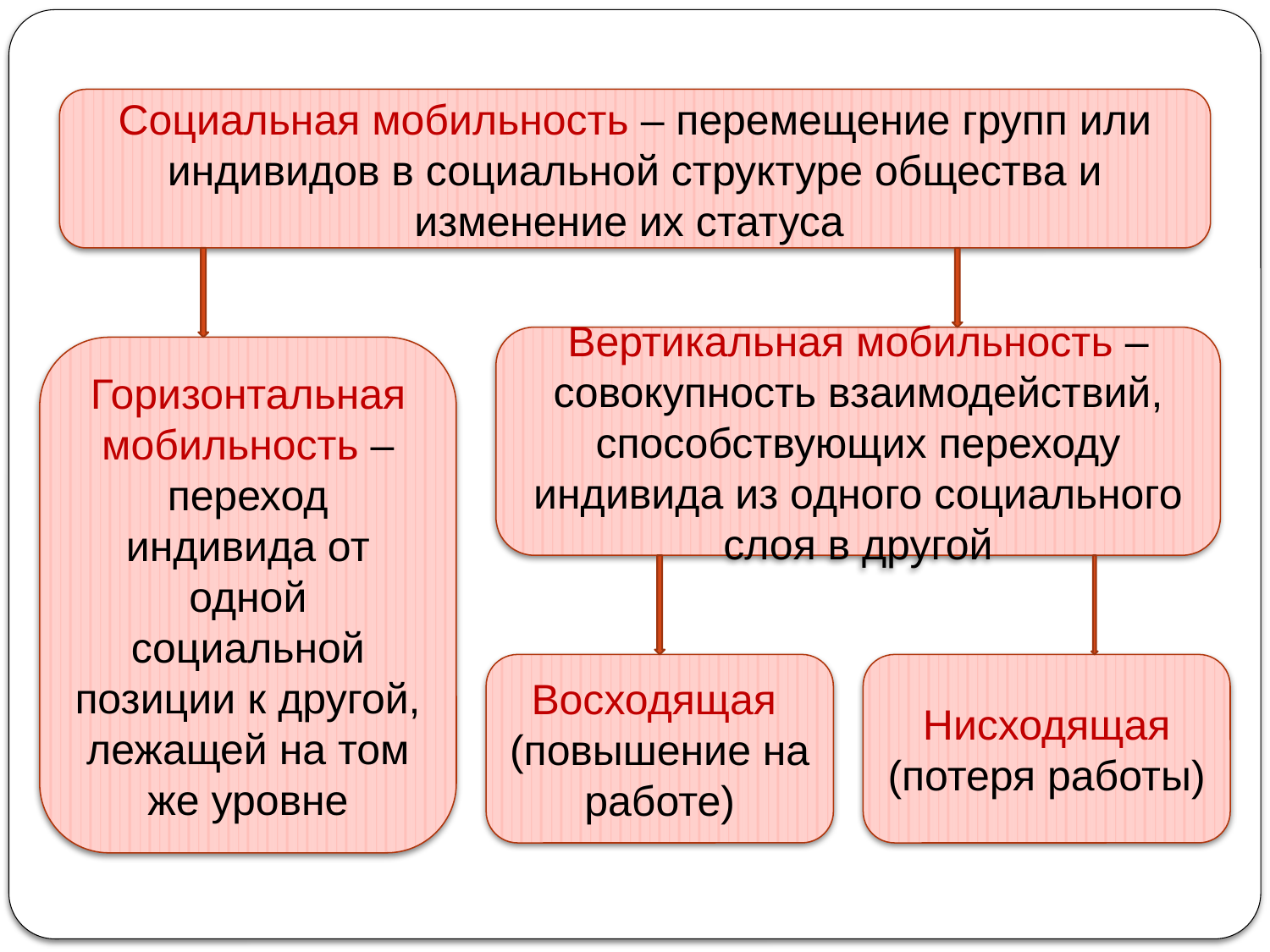

Социальная мобильность – перемещение групп или индивидов в социальной структуре общества и изменение их статуса

Вертикальная мобильность – совокупность взаимодействий, способствующих переходу индивида из одного социального слоя в другой
Горизонтальная мобильность – переход индивида от одной социальной позиции к другой, лежащей на том же уровне

Восходящая
(повышение на работе)
Нисходящая (потеря работы)